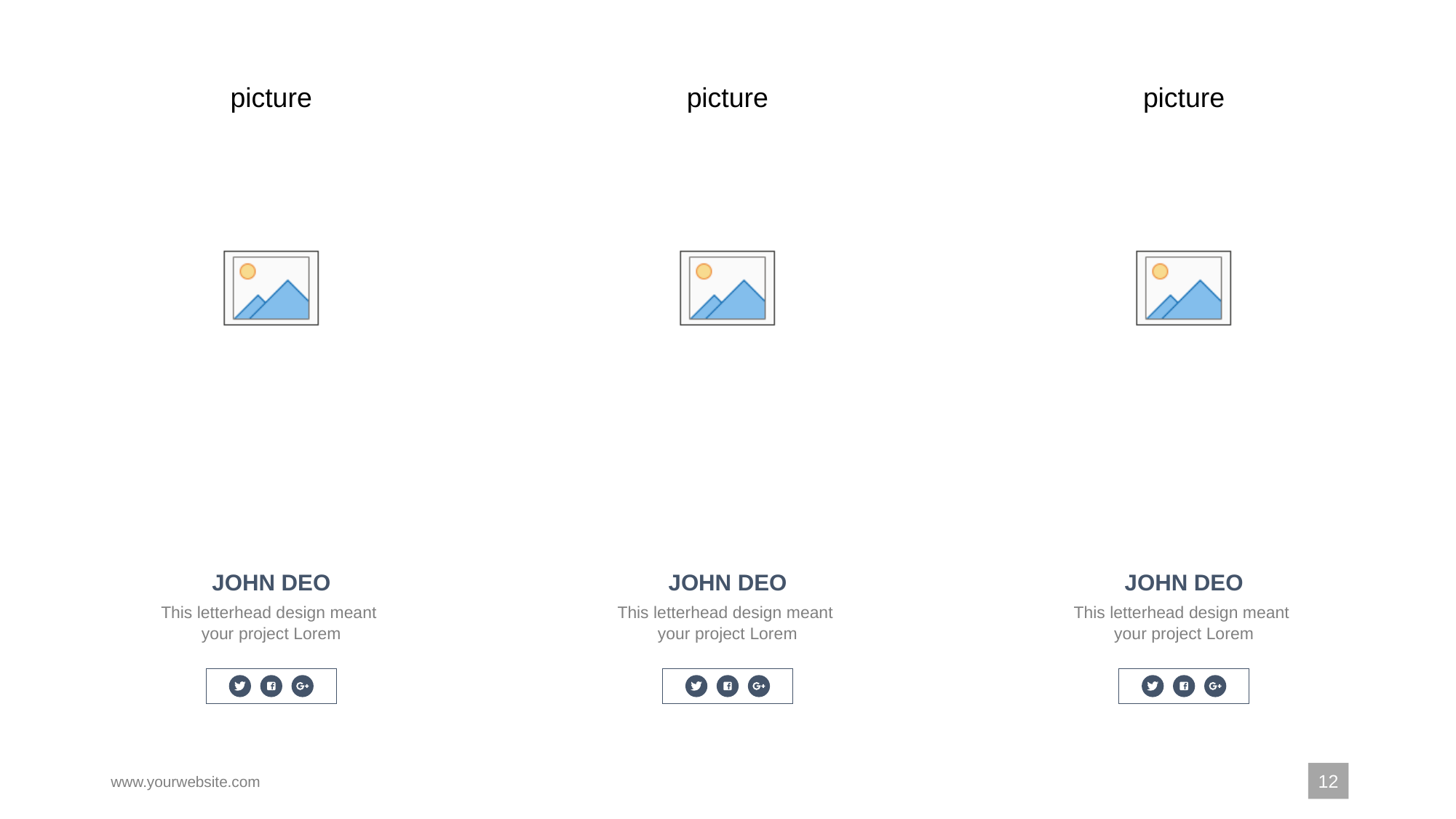

JOHN DEO
This letterhead design meant  your project Lorem

JOHN DEO
This letterhead design meant  your project Lorem

JOHN DEO
This letterhead design meant  your project Lorem

12
www.yourwebsite.com